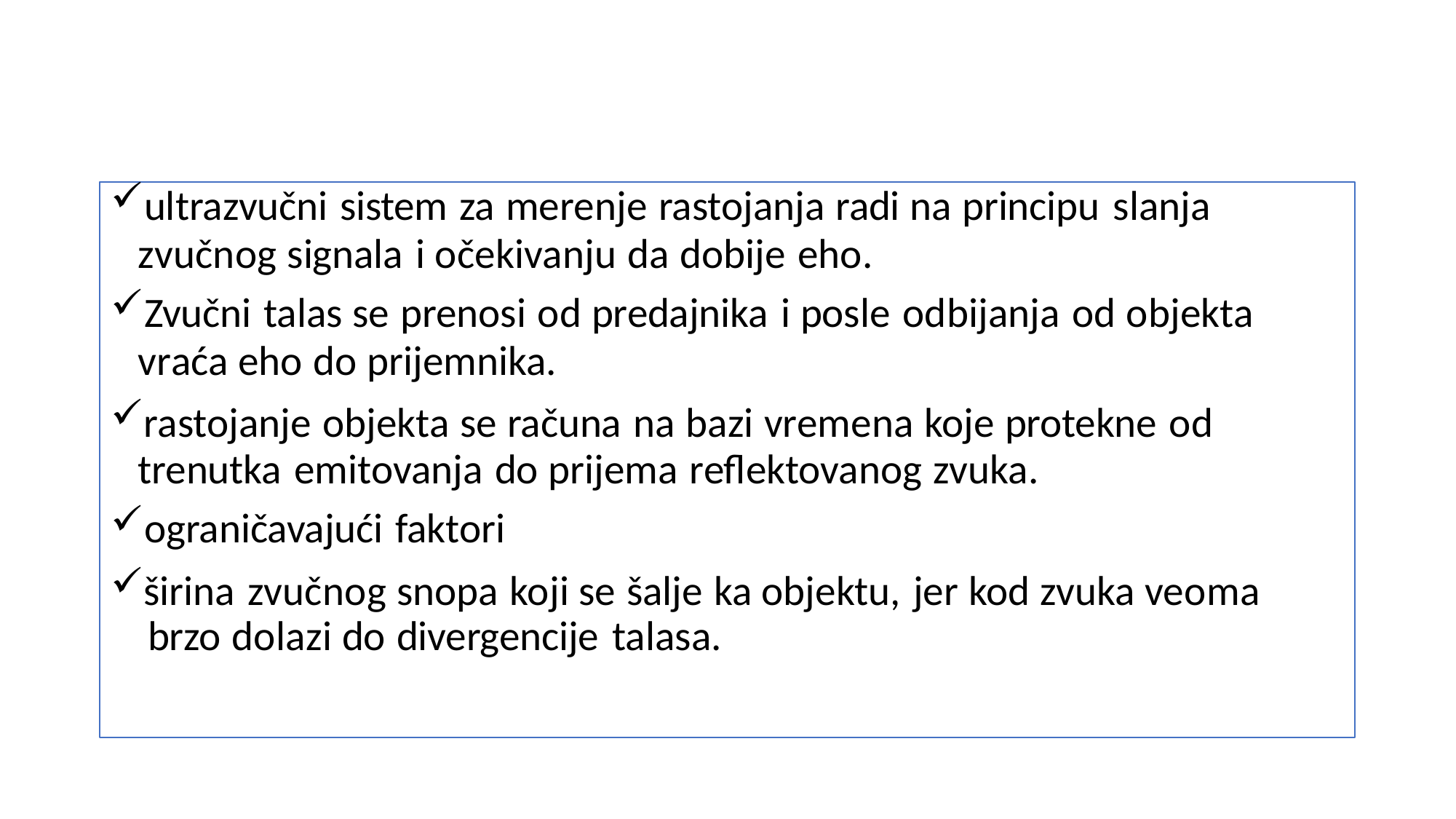

ultrazvučni sistem za merenje rastojanja radi na principu slanja
zvučnog signala i očekivanju da dobije eho.
Zvučni talas se prenosi od predajnika i posle odbijanja od objekta
vraća eho do prijemnika.
rastojanje objekta se računa na bazi vremena koje protekne od  trenutka emitovanja do prijema reflektovanog zvuka.
ograničavajući faktori
širina zvučnog snopa koji se šalje ka objektu, jer kod zvuka veoma  brzo dolazi do divergencije talasa.